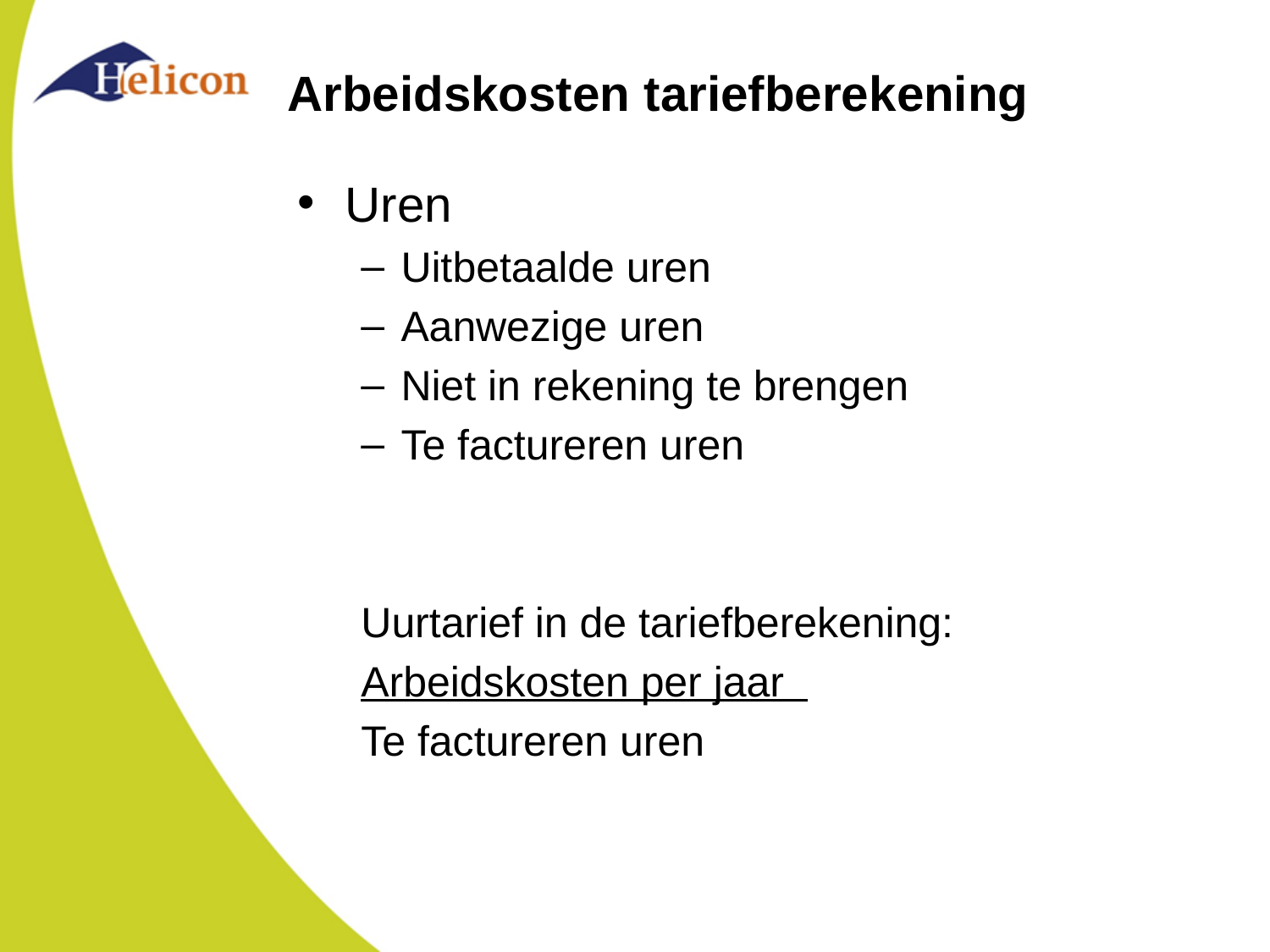

# Arbeidskosten tariefberekening
Uren
Uitbetaalde uren
Aanwezige uren
Niet in rekening te brengen
Te factureren uren

Uurtarief in de tariefberekening:
Arbeidskosten per jaar
Te factureren uren